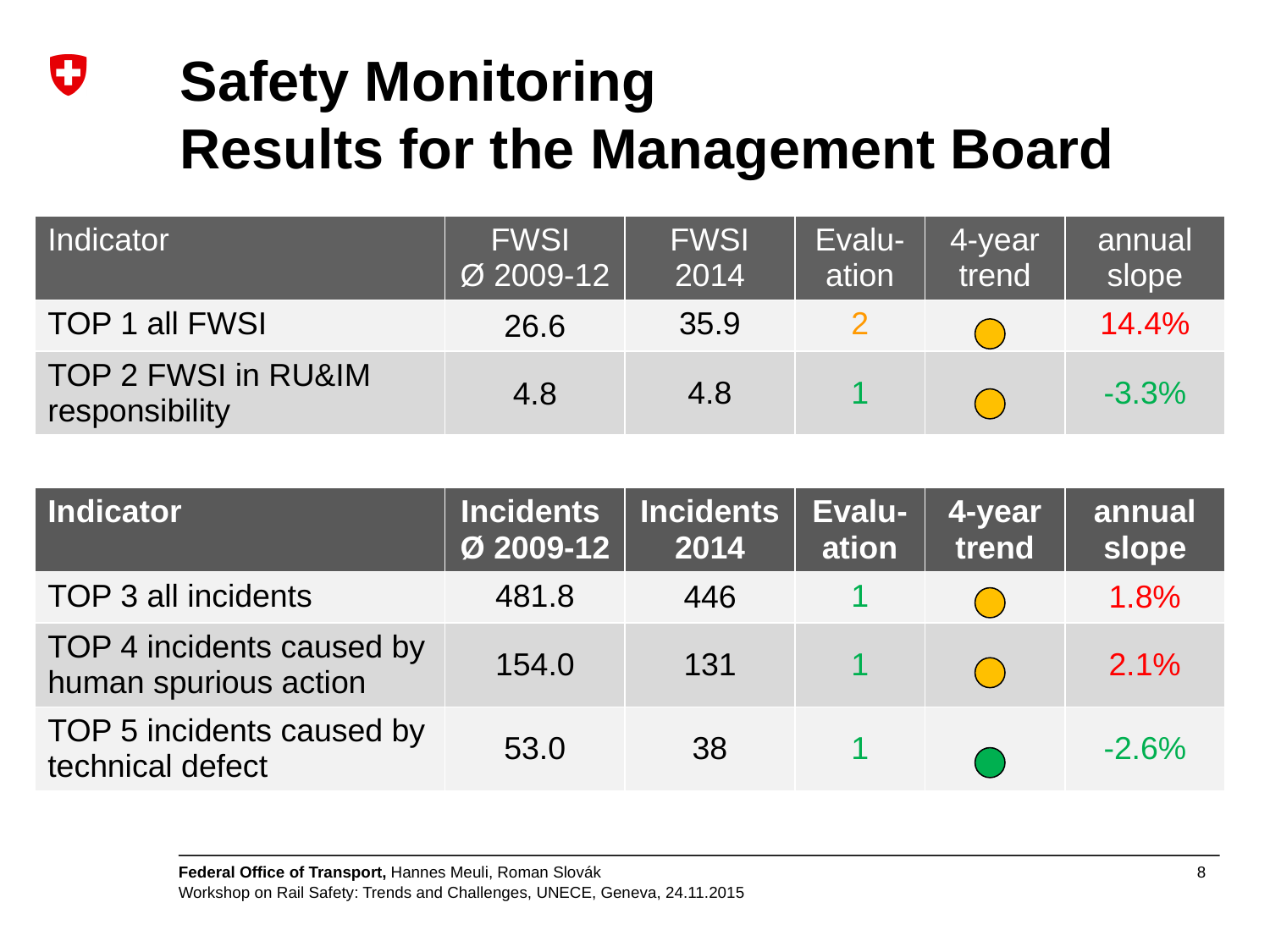

# Safety Monitoring Results for the Management Board
| Indicator | FWSI Ø 2009-12 | FWSI 2014 | Evalu-ation | 4-year trend | annual slope |
| --- | --- | --- | --- | --- | --- |
| TOP 1 all FWSI | 26.6 | 35.9 | 2 |  | 14.4% |
| TOP 2 FWSI in RU&IM responsibility | 4.8 | 4.8 | 1 |  | -3.3% |

| Indicator | Incidents Ø 2009-12 | Incidents 2014 | Evalu-ation | 4-year trend | annual slope |
| --- | --- | --- | --- | --- | --- |
| TOP 3 all incidents | 481.8 | 446 | 1 |  | 1.8% |
| TOP 4 incidents caused by human spurious action | 154.0 | 131 | 1 |  | 2.1% |
| TOP 5 incidents caused by technical defect | 53.0 | 38 | 1 |  | -2.6% |